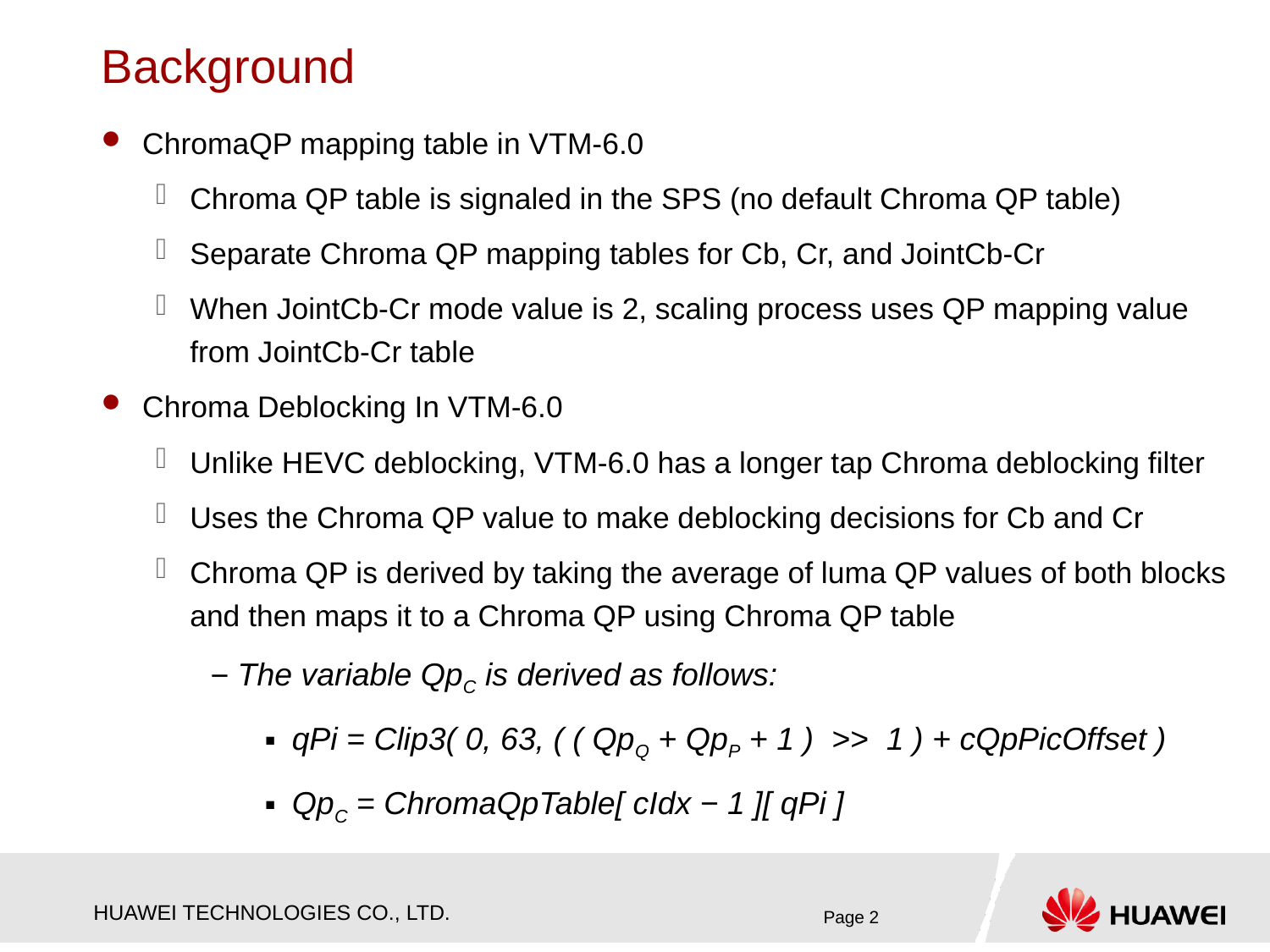

# Background
ChromaQP mapping table in VTM-6.0
Chroma QP table is signaled in the SPS (no default Chroma QP table)
Separate Chroma QP mapping tables for Cb, Cr, and JointCb-Cr
When JointCb-Cr mode value is 2, scaling process uses QP mapping value from JointCb-Cr table
Chroma Deblocking In VTM-6.0
Unlike HEVC deblocking, VTM-6.0 has a longer tap Chroma deblocking filter
Uses the Chroma QP value to make deblocking decisions for Cb and Cr
Chroma QP is derived by taking the average of luma QP values of both blocks and then maps it to a Chroma QP using Chroma QP table
The variable QpC is derived as follows:
qPi = Clip3( 0, 63, ( ( QpQ + QpP + 1 )  >>  1 ) + cQpPicOffset )
QpC = ChromaQpTable[ cIdx − 1 ][ qPi ]

Page 2